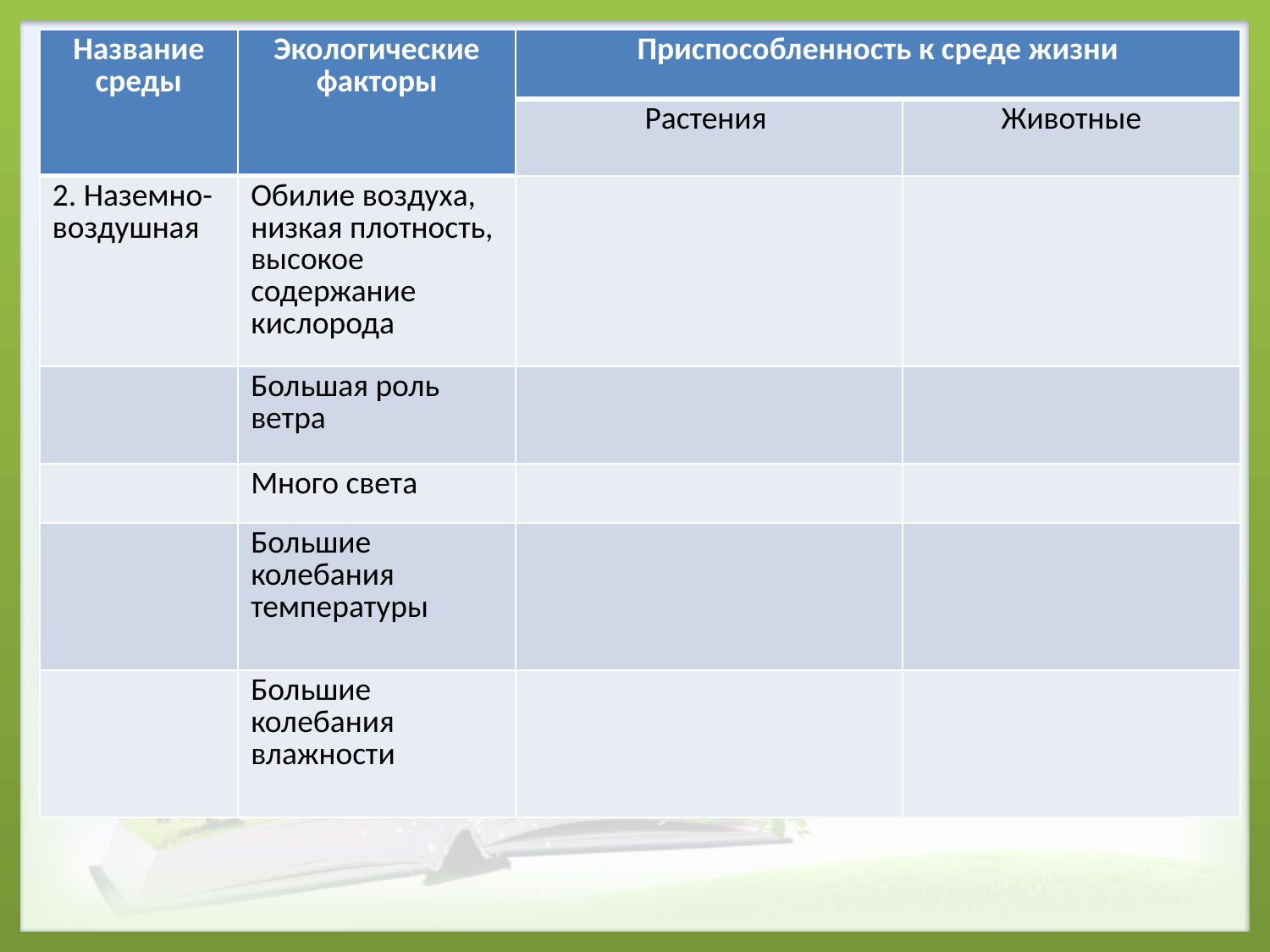

| Название среды | Экологические факторы | Приспособленность к среде жизни |  |
| --- | --- | --- | --- |
|  |  | Растения | Животные |
| 2. Наземно-воздушная | Обилие воздуха, низкая плотность, высокое содержание кислорода |  |  |
|  | Большая роль ветра |  |  |
|  | Много света |  |  |
|  | Большие колебания температуры |  |  |
|  | Большие колебания влажности |  |  |